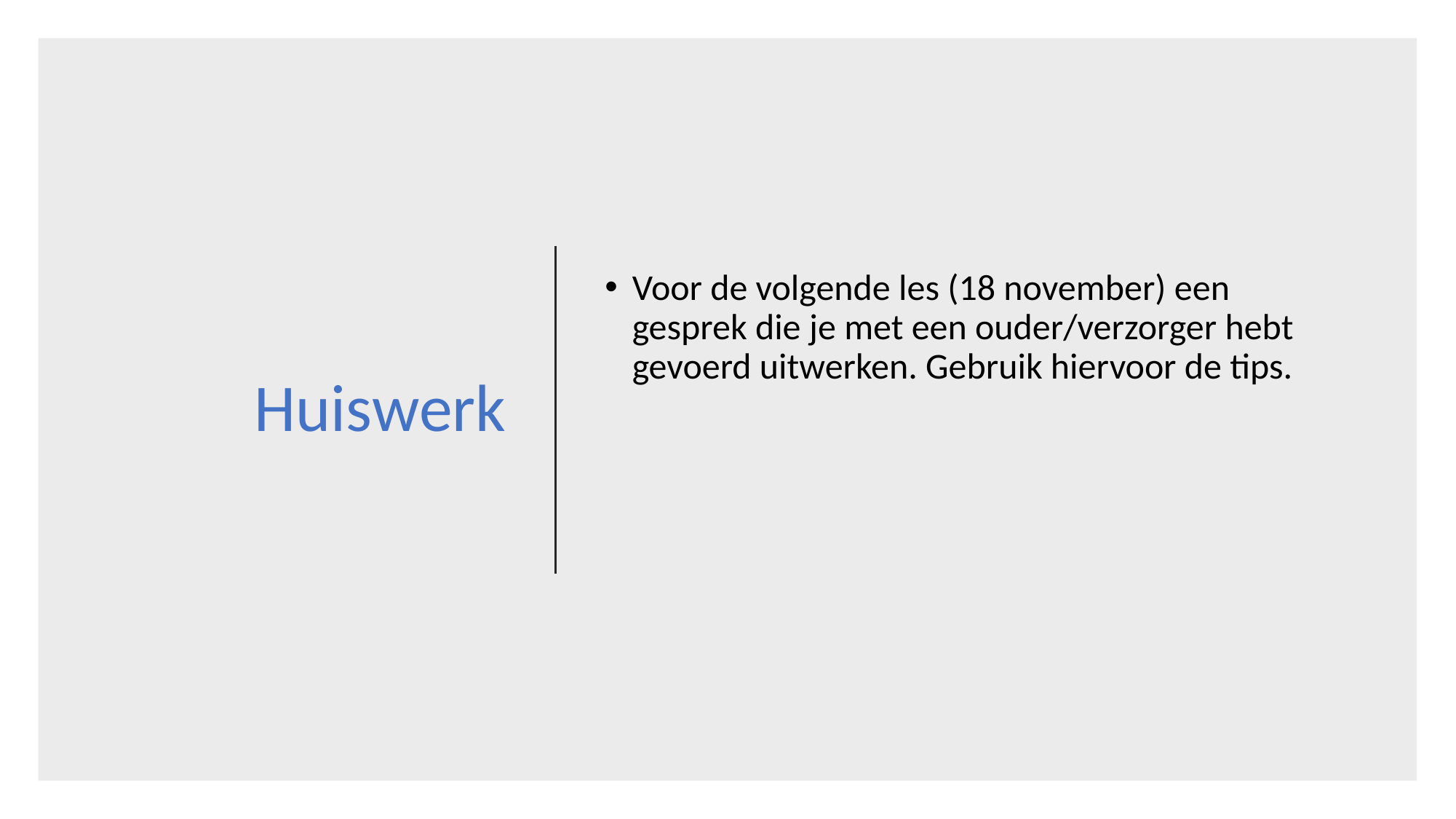

# Huiswerk
Voor de volgende les (18 november) een gesprek die je met een ouder/verzorger hebt gevoerd uitwerken. Gebruik hiervoor de tips.